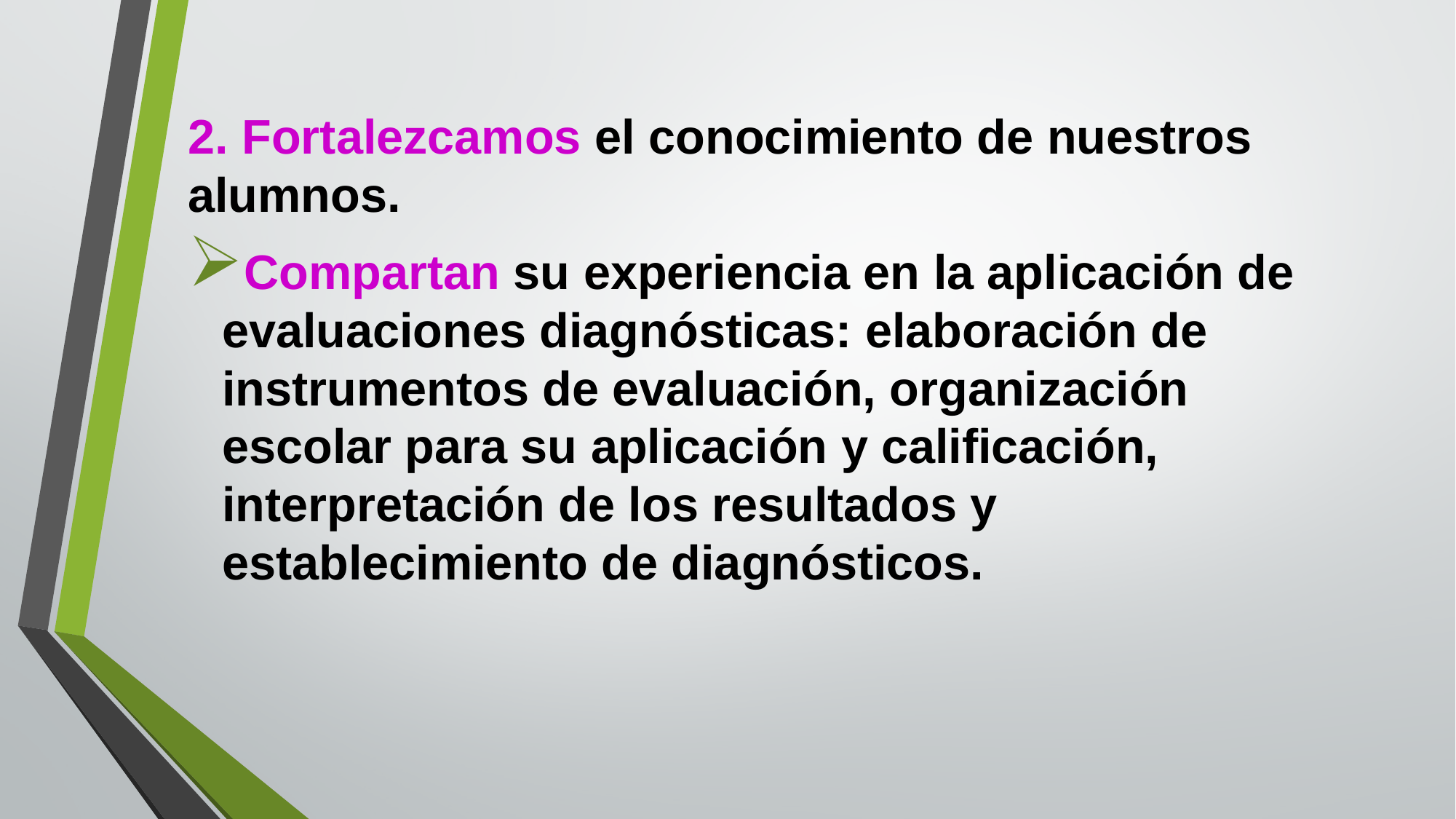

2. Fortalezcamos el conocimiento de nuestros alumnos.
Compartan su experiencia en la aplicación de evaluaciones diagnósticas: elaboración de instrumentos de evaluación, organización escolar para su aplicación y calificación, interpretación de los resultados y establecimiento de diagnósticos.